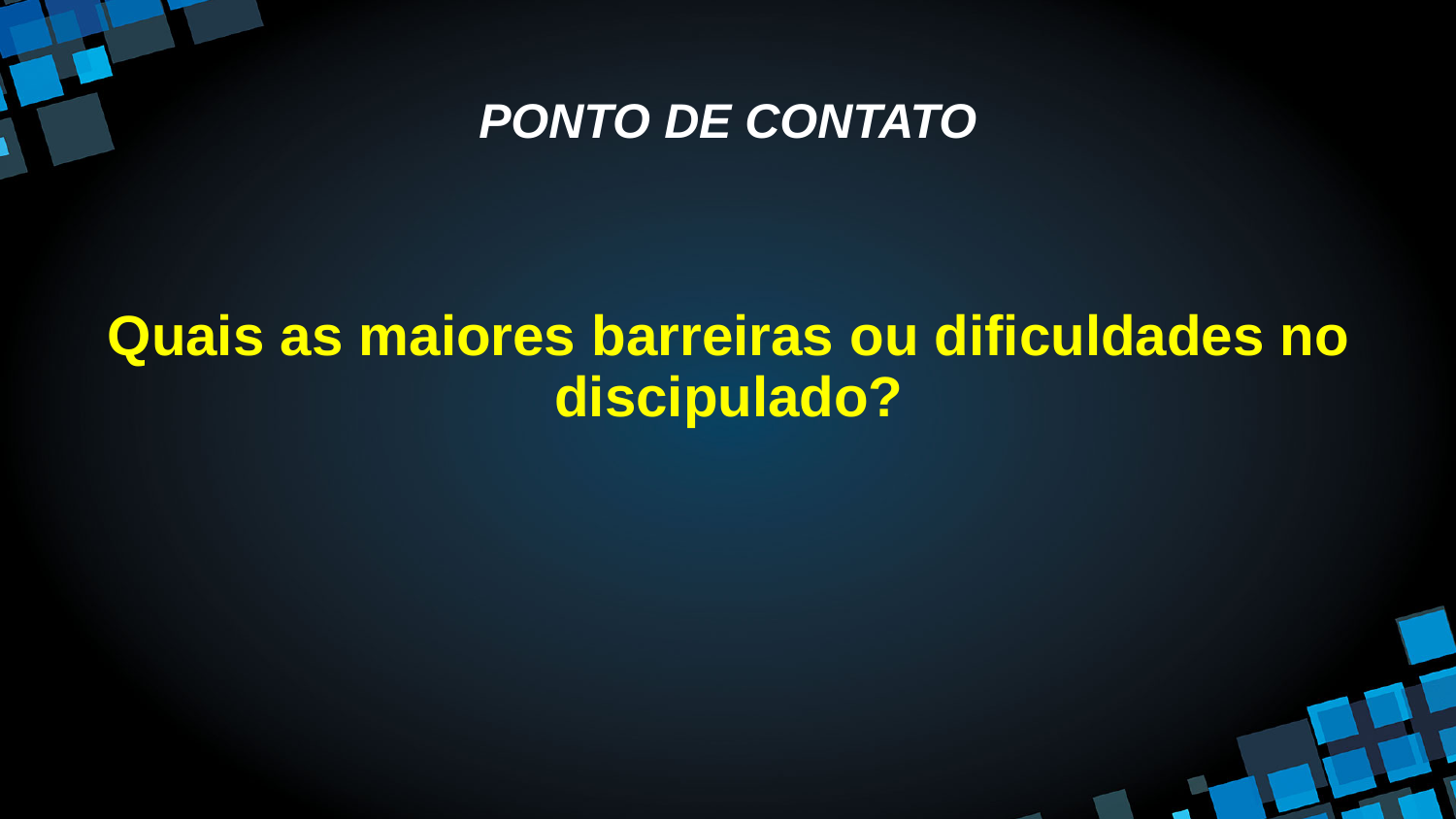

# PONTO DE CONTATO

Quais as maiores barreiras ou dificuldades no discipulado?